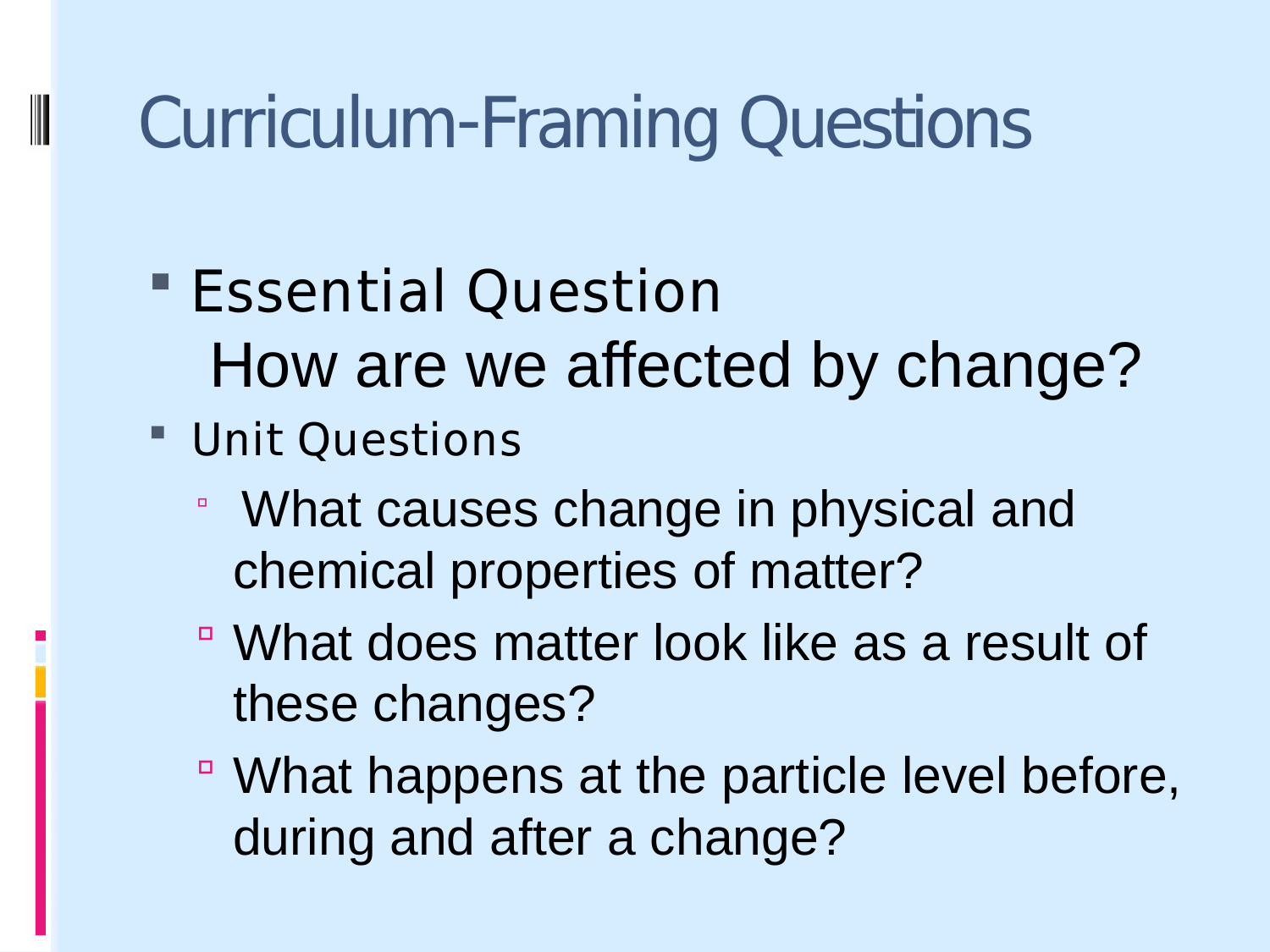

# Curriculum-Framing Questions
Essential Question
 How are we affected by change?
Unit Questions
 What causes change in physical and chemical properties of matter?
What does matter look like as a result of these changes?
What happens at the particle level before, during and after a change?